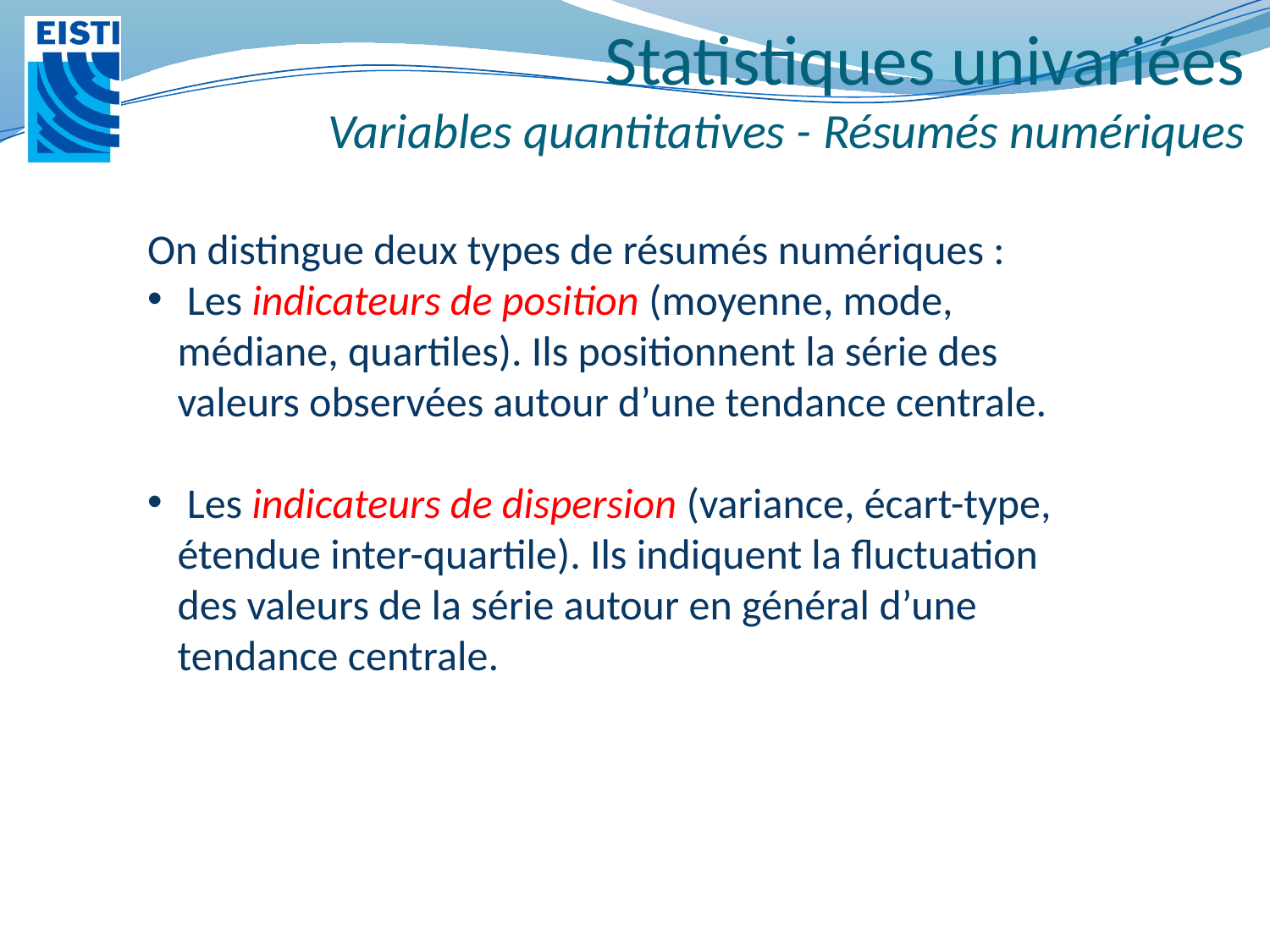

# Statistiques univariées Variables quantitatives - Résumés numériques
On distingue deux types de résumés numériques :
 Les indicateurs de position (moyenne, mode, médiane, quartiles). Ils positionnent la série des valeurs observées autour d’une tendance centrale.

 Les indicateurs de dispersion (variance, écart-type, étendue inter-quartile). Ils indiquent la fluctuation des valeurs de la série autour en général d’une tendance centrale.